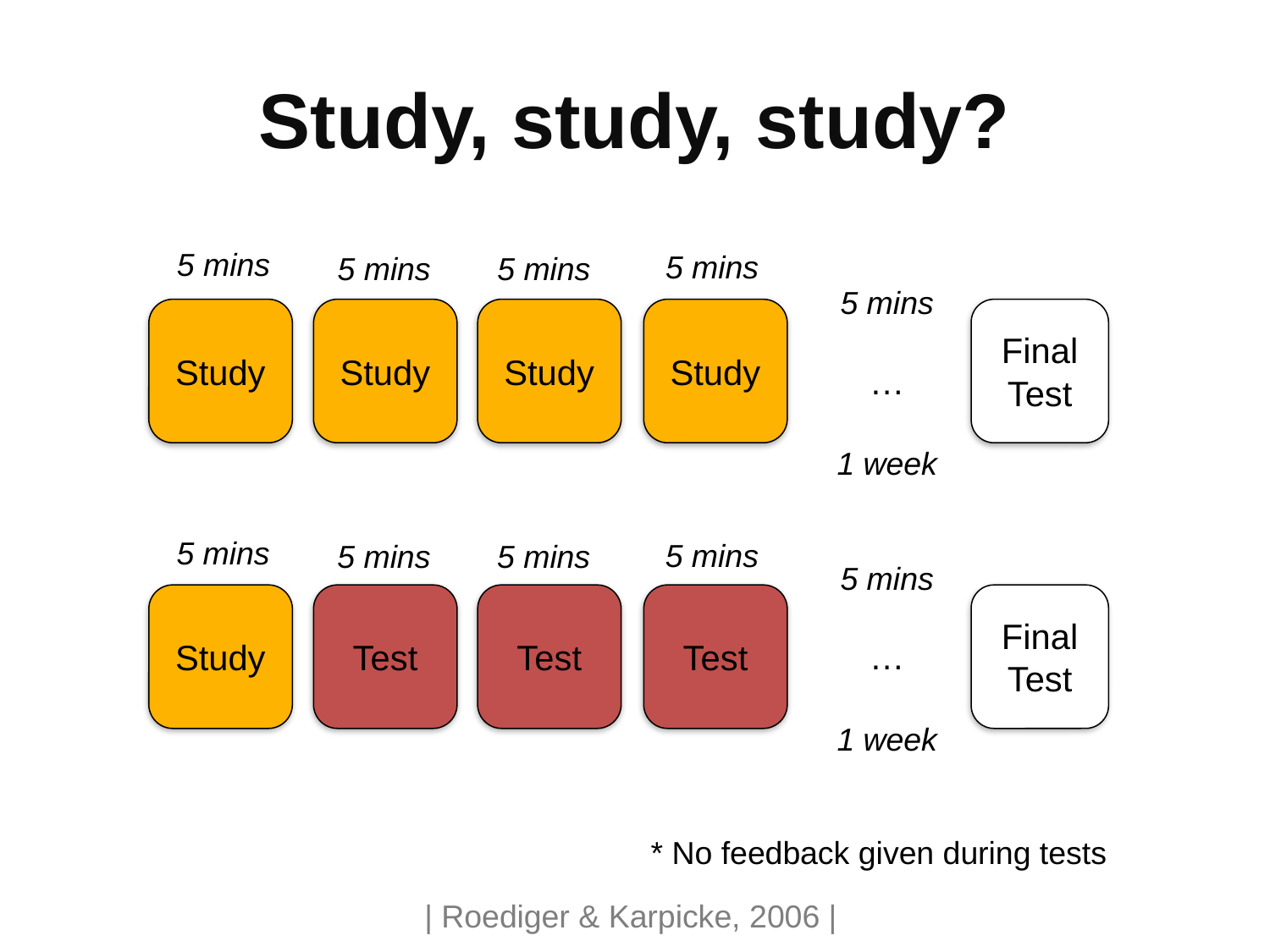

# Study, study, study?
5 mins
5 mins
5 mins
5 mins
5 mins

…

1 week
Study
Study
Study
Study
Final Test
5 mins
5 mins
5 mins
5 mins
5 mins

…

1 week
Study
Test
Test
Test
Final Test
* No feedback given during tests
| Roediger & Karpicke, 2006 |